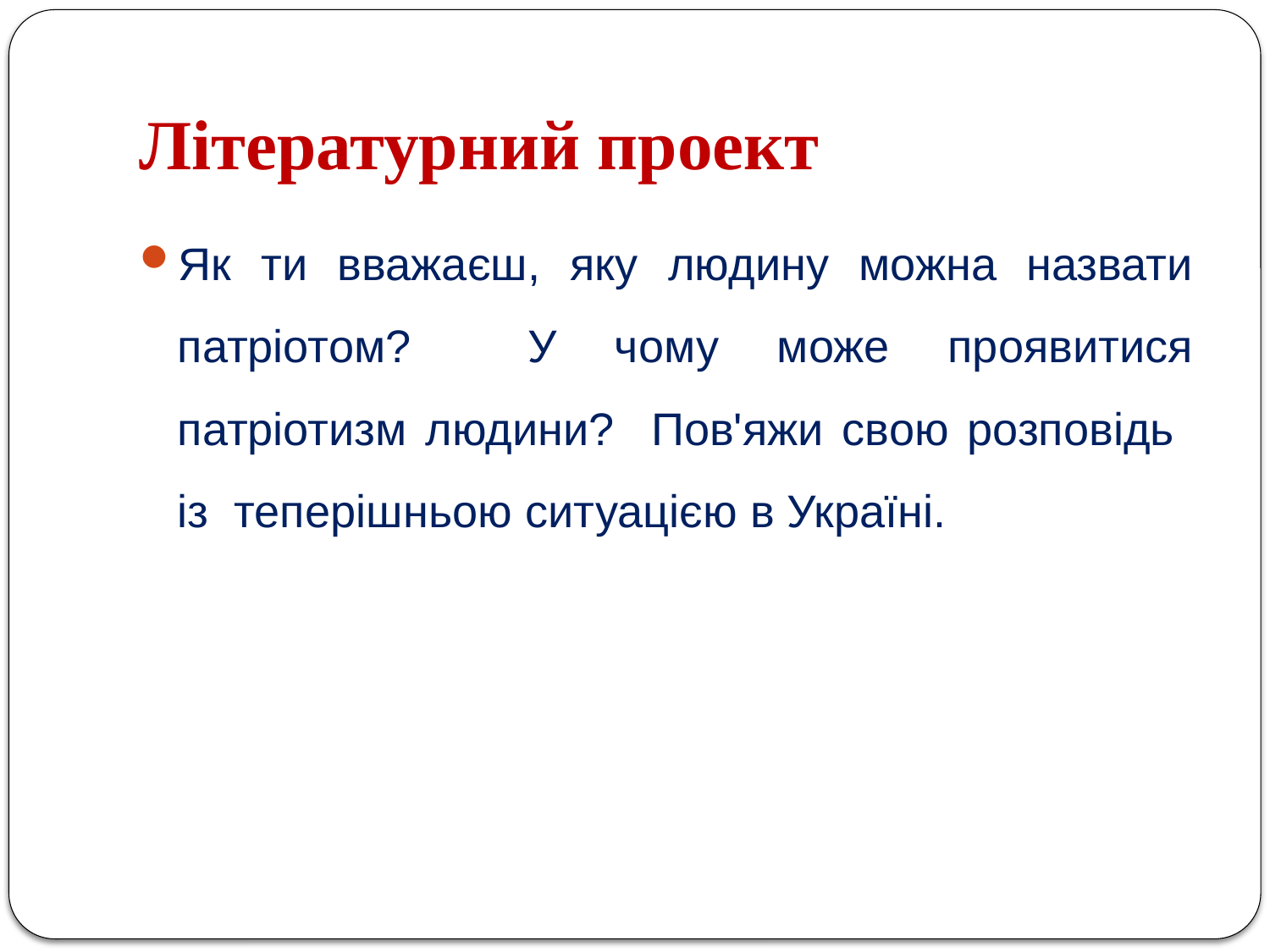

# Літературний проект
Як ти вважаєш, яку людину можна назвати патріотом?  У чому може проявитися патріотизм людини?  Пов'яжи свою розповідь  із  теперішньою ситуацією в Україні.